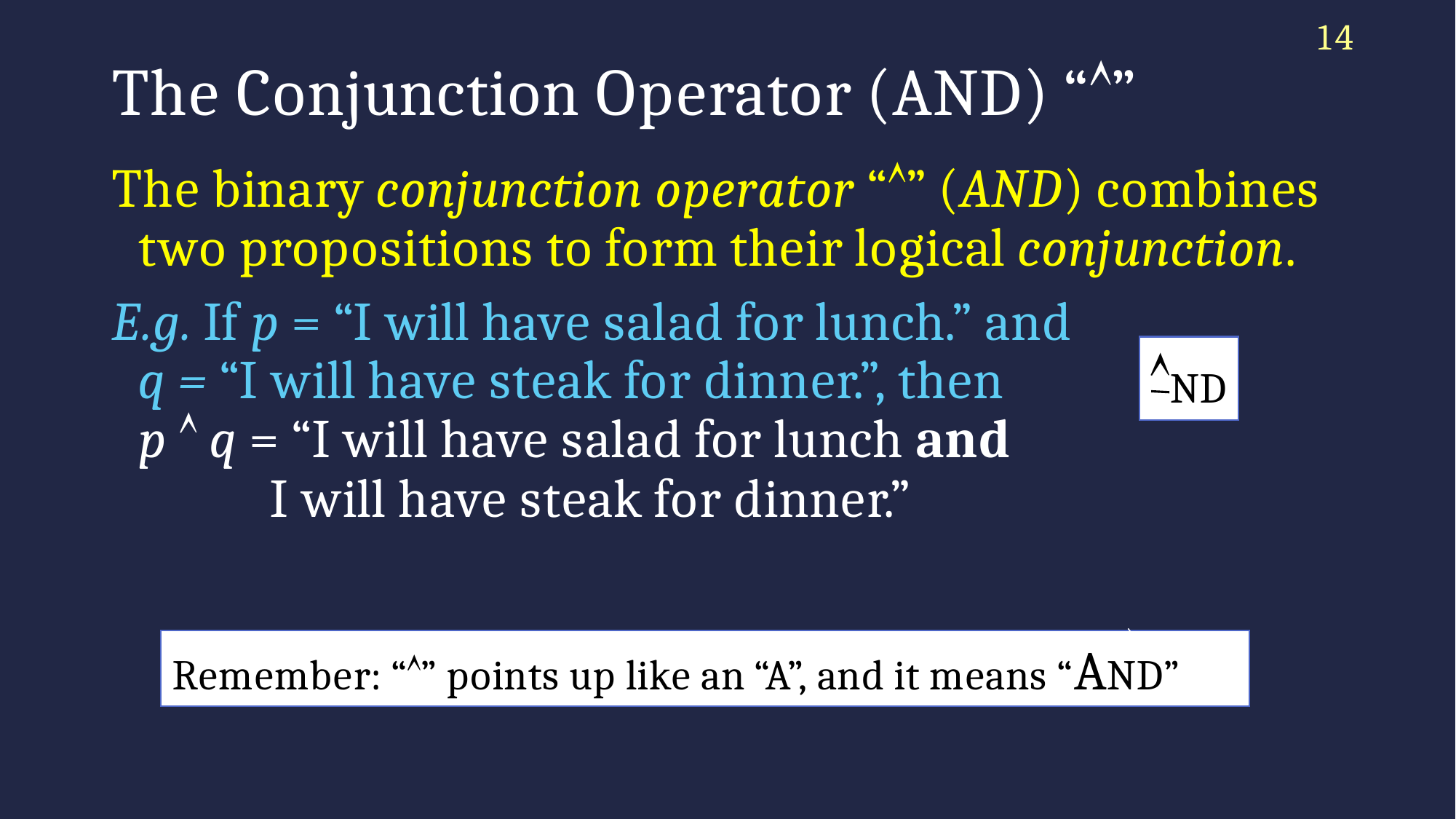

14
# The Conjunction Operator (AND) “∧”
The binary conjunction operator “∧” (AND) combines two propositions to form their logical conjunction.
E.g. If p = “I will have salad for lunch.” and
q = “I will have steak for dinner.”, then
p ∧ q = “I will have salad for lunch and
           I will have steak for dinner.”
∧ND

Remember: “∧” points up like an “A”, and it means “AND”